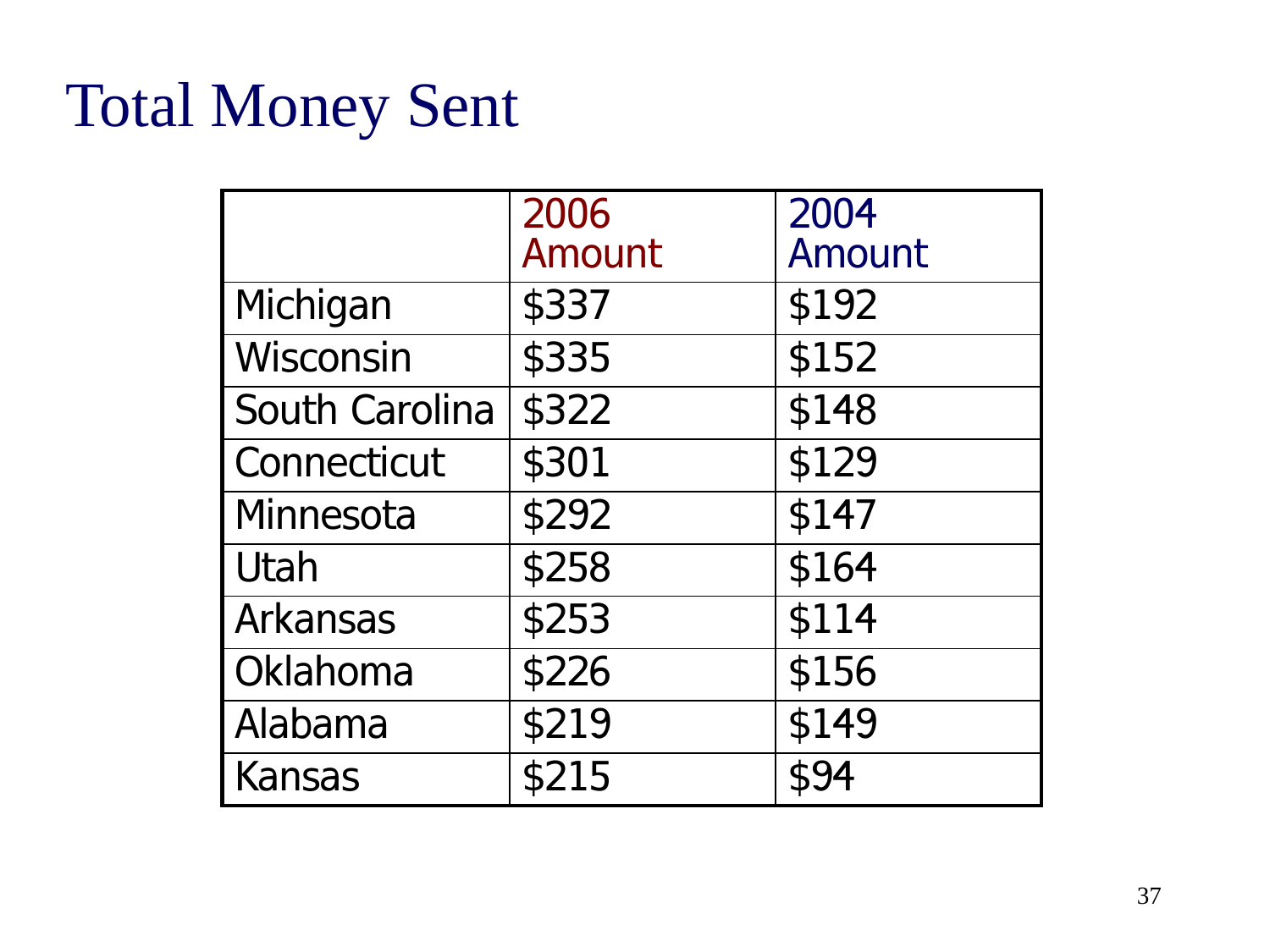

# Total Money Sent
|  | 2006 Amount | 2004 Amount |
| --- | --- | --- |
| Michigan | $337 | $192 |
| Wisconsin | $335 | $152 |
| South Carolina | $322 | $148 |
| Connecticut | $301 | $129 |
| Minnesota | $292 | $147 |
| Utah | $258 | $164 |
| Arkansas | $253 | $114 |
| Oklahoma | $226 | $156 |
| Alabama | $219 | $149 |
| Kansas | $215 | $94 |
37